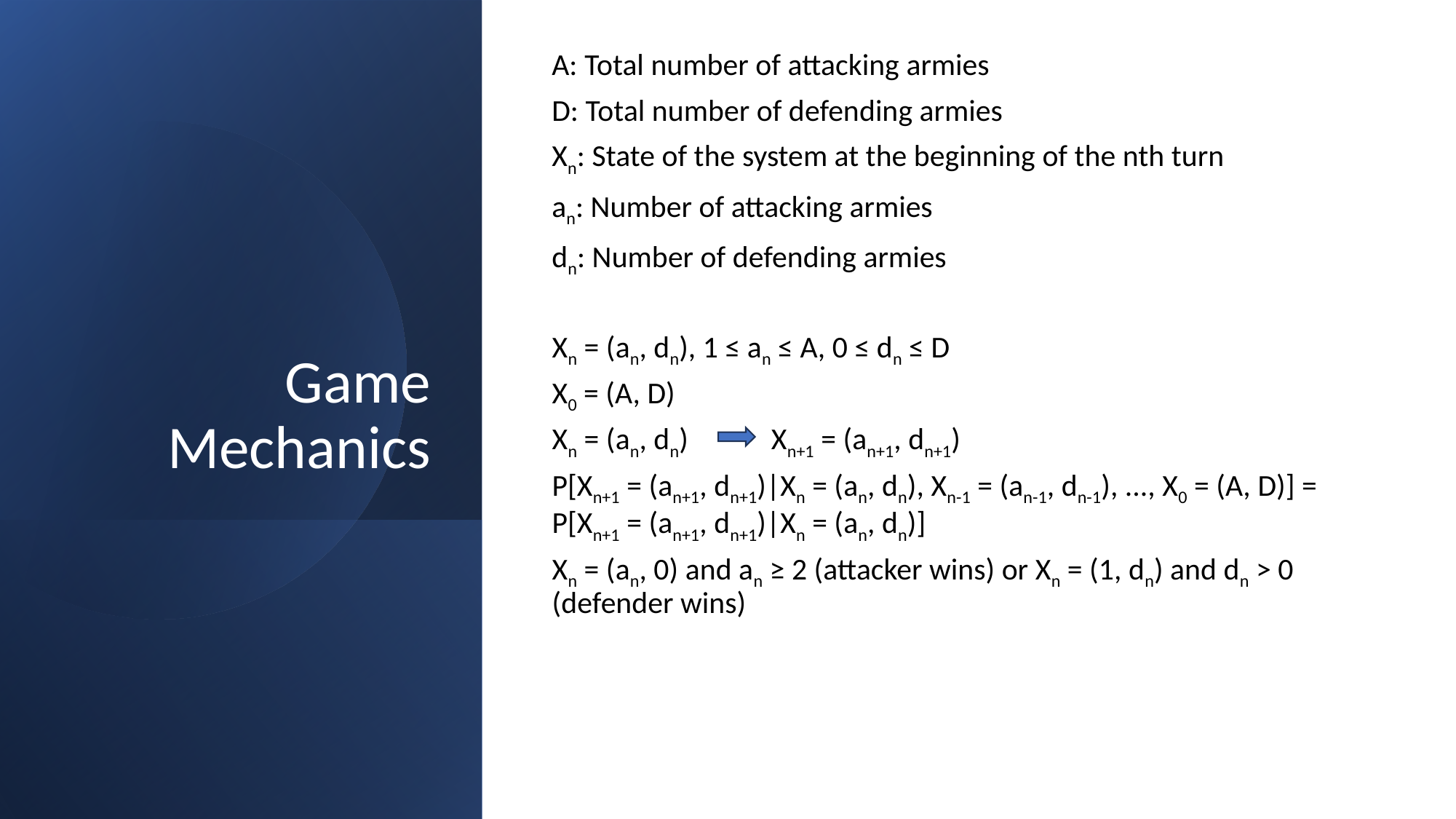

A: Total number of attacking armies
D: Total number of defending armies
Xn: State of the system at the beginning of the nth turn
an: Number of attacking armies
dn: Number of defending armies

# Game Mechanics
Xn = (an, dn), 1 ≤ an ≤ A, 0 ≤ dn ≤ D
X0 = (A, D)
Xn = (an, dn)            Xn+1 = (an+1, dn+1)
P[Xn+1 = (an+1, dn+1)|Xn = (an, dn), Xn-1 = (an-1, dn-1), ..., X0 = (A, D)] = P[Xn+1 = (an+1, dn+1)|Xn = (an, dn)]
Xn = (an, 0) and an ≥ 2 (attacker wins) or Xn = (1, dn) and dn > 0 (defender wins)